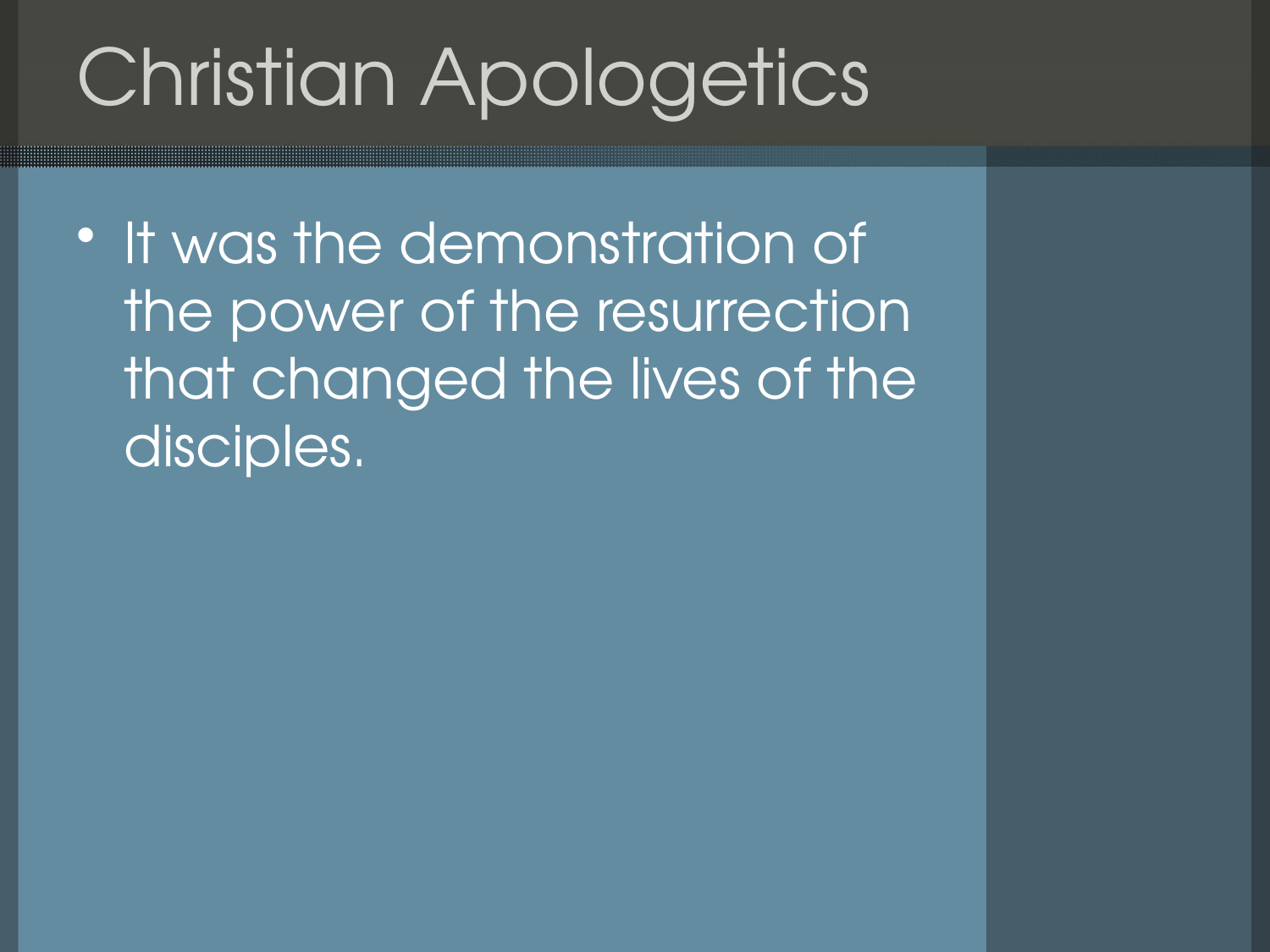

# Christian Apologetics
It was the demonstration of the power of the resurrection that changed the lives of the disciples.